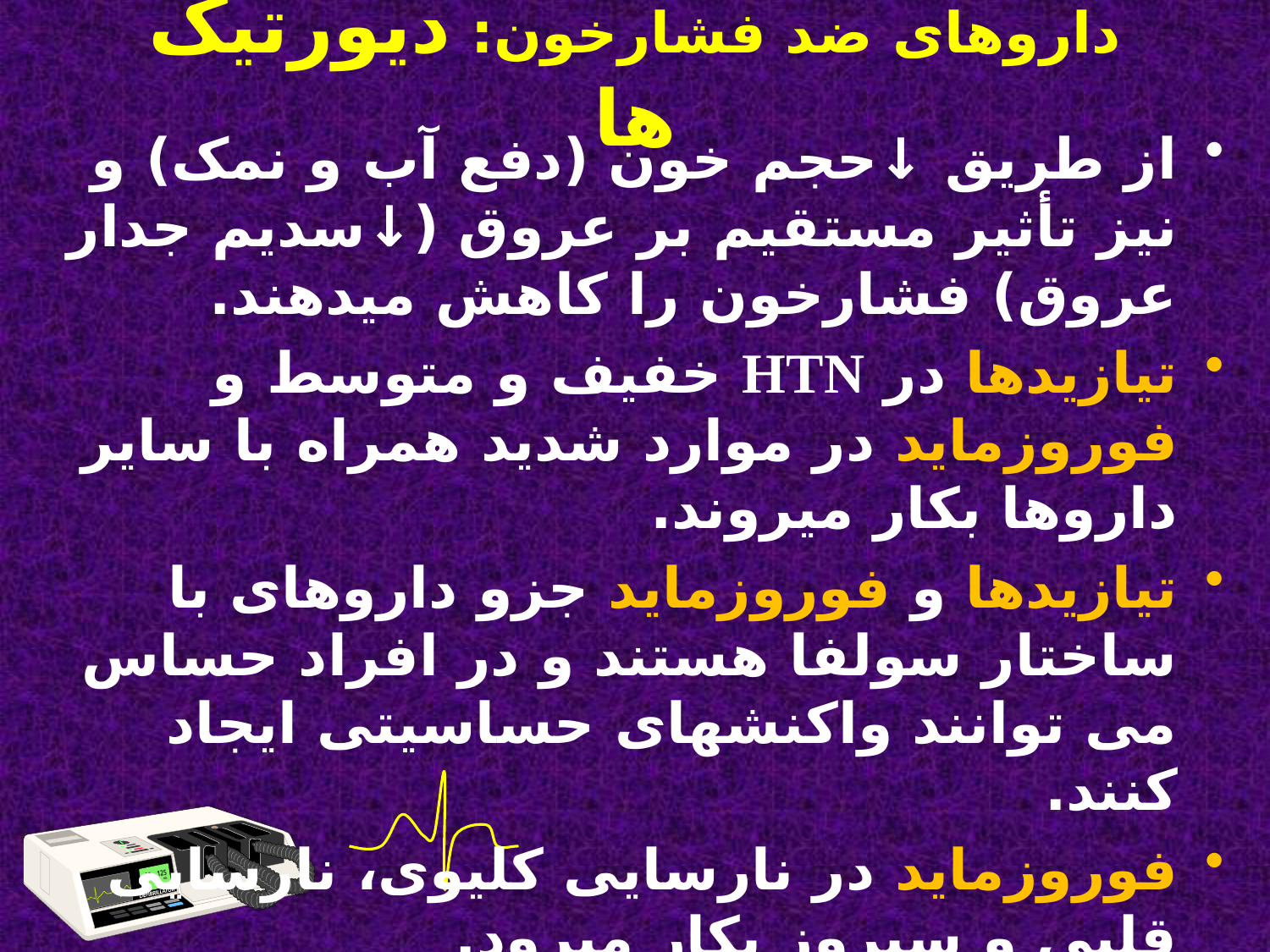

# داروهای ضد فشارخون: دیورتیک ها
از طریق ↓حجم خون (دفع آب و نمک) و نیز تأثیر مستقیم بر عروق (↓سدیم جدار عروق) فشارخون را کاهش میدهند.
تیازیدها در HTN خفیف و متوسط و فوروزماید در موارد شدید همراه با سایر داروها بکار میروند.
تیازیدها و فوروزماید جزو داروهای با ساختار سولفا هستند و در افراد حساس می توانند واکنشهای حساسیتی ایجاد کنند.
فوروزماید در نارسایی کلیوی، نارسایی قلبی و سیروز بکار میرود.
نگهدارنده های پتاسیم در بیمارانیکه دیژیتال (دیگوکسین) مصرف میکنند، بکار میروند.